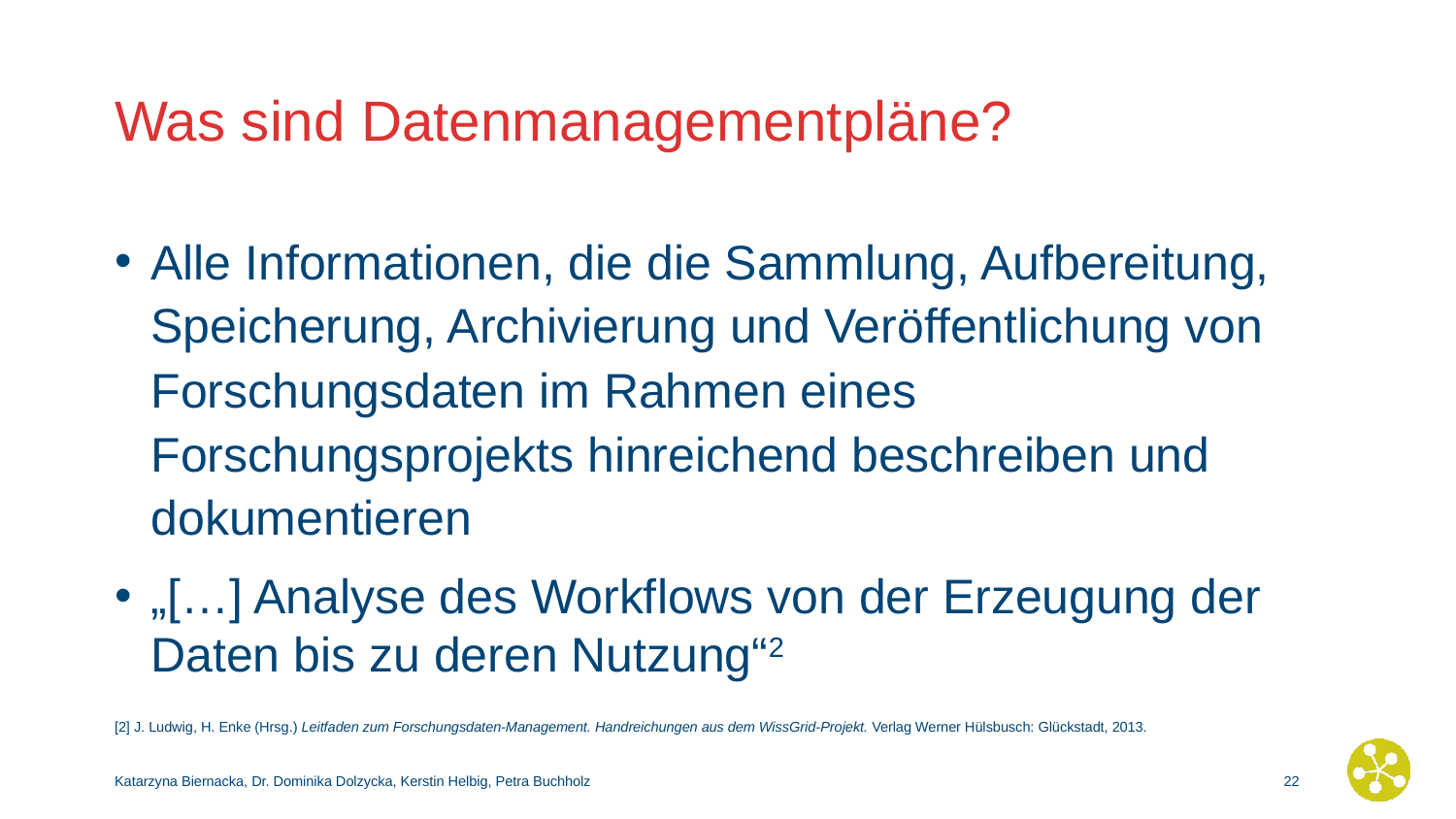

# Was sind Datenmanagementpläne?
Alle Informationen, die die Sammlung, Aufbereitung, Speicherung, Archivierung und Veröffentlichung von Forschungsdaten im Rahmen eines Forschungsprojekts hinreichend beschreiben und dokumentieren
„[…] Analyse des Workflows von der Erzeugung der Daten bis zu deren Nutzung“2

[2] J. Ludwig, H. Enke (Hrsg.) Leitfaden zum Forschungsdaten-Management. Handreichungen aus dem WissGrid-Projekt. Verlag Werner Hülsbusch: Glückstadt, 2013.

Katarzyna Biernacka, Dr. Dominika Dolzycka, Kerstin Helbig, Petra Buchholz
22